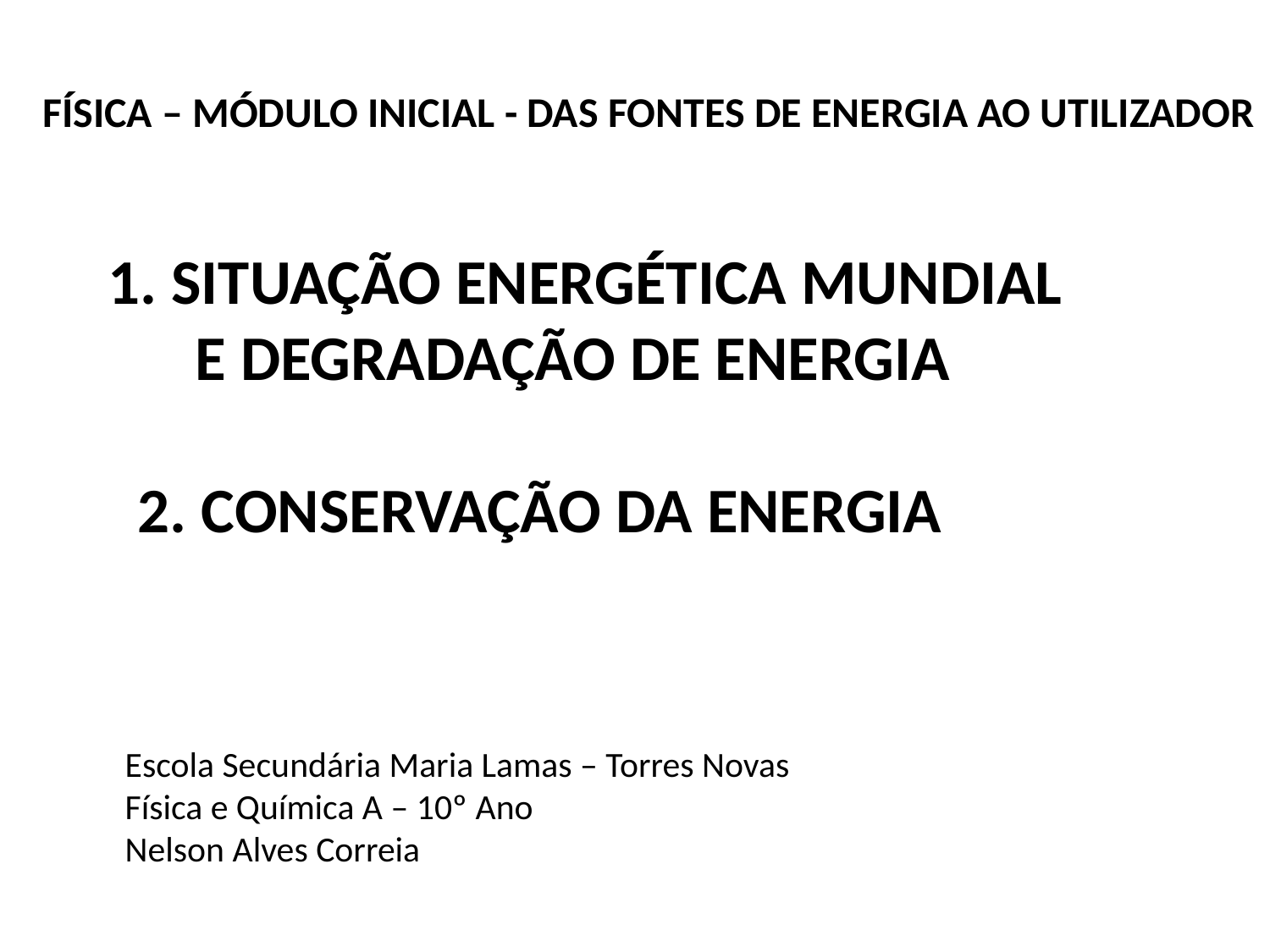

FÍSICA – MÓDULO INICIAL - DAS FONTES DE ENERGIA AO UTILIZADOR
# SITUAÇÃO ENERGÉTICA MUNDIAL E DEGRADAÇÃO DE ENERGIA 2. CONSERVAÇÃO DA ENERGIA
Escola Secundária Maria Lamas – Torres Novas
Física e Química A – 10º Ano
Nelson Alves Correia